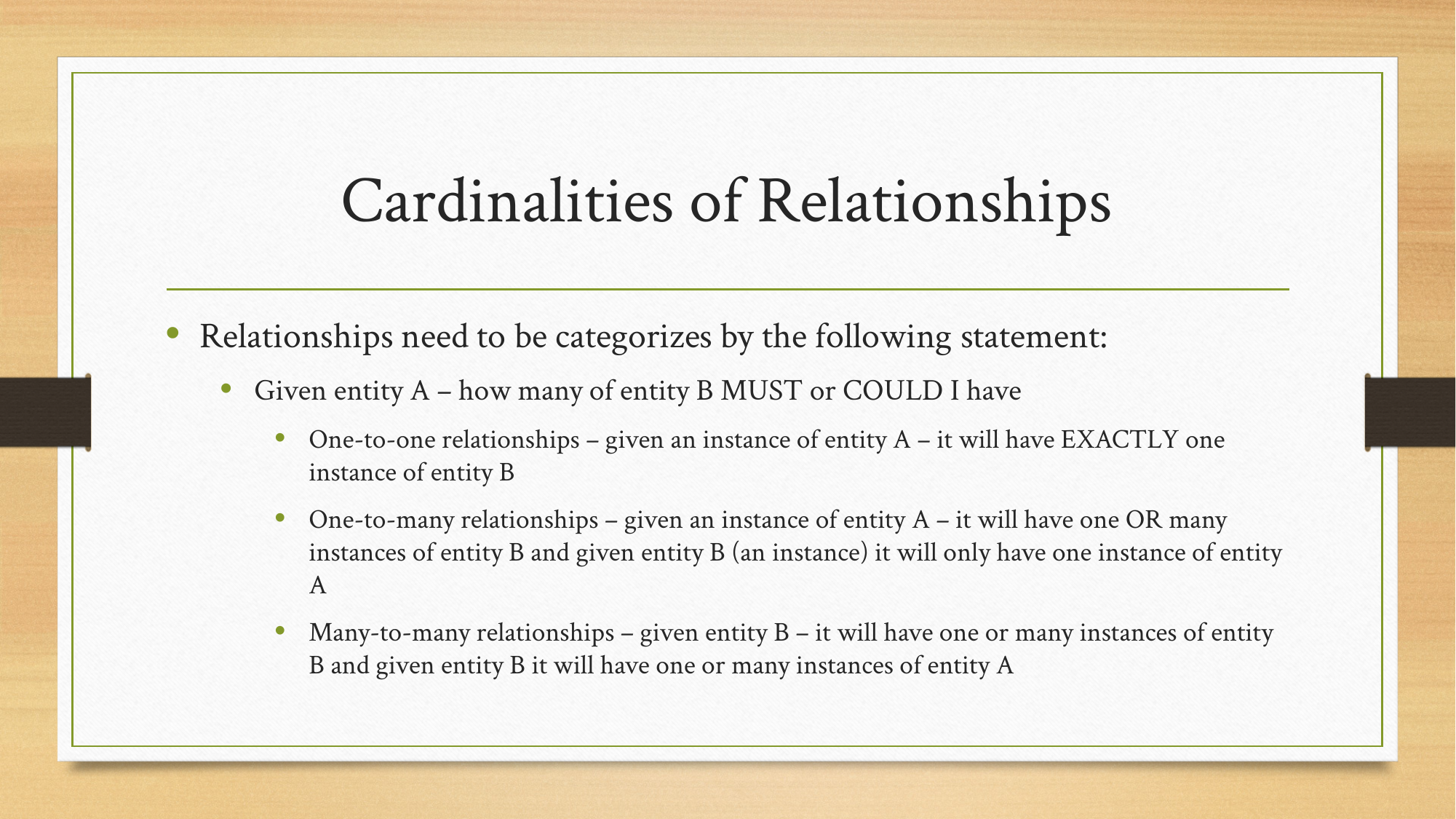

# Cardinalities of Relationships
Relationships need to be categorizes by the following statement:
Given entity A – how many of entity B MUST or COULD I have
One-to-one relationships – given an instance of entity A – it will have EXACTLY one instance of entity B
One-to-many relationships – given an instance of entity A – it will have one OR many instances of entity B and given entity B (an instance) it will only have one instance of entity A
Many-to-many relationships – given entity B – it will have one or many instances of entity B and given entity B it will have one or many instances of entity A